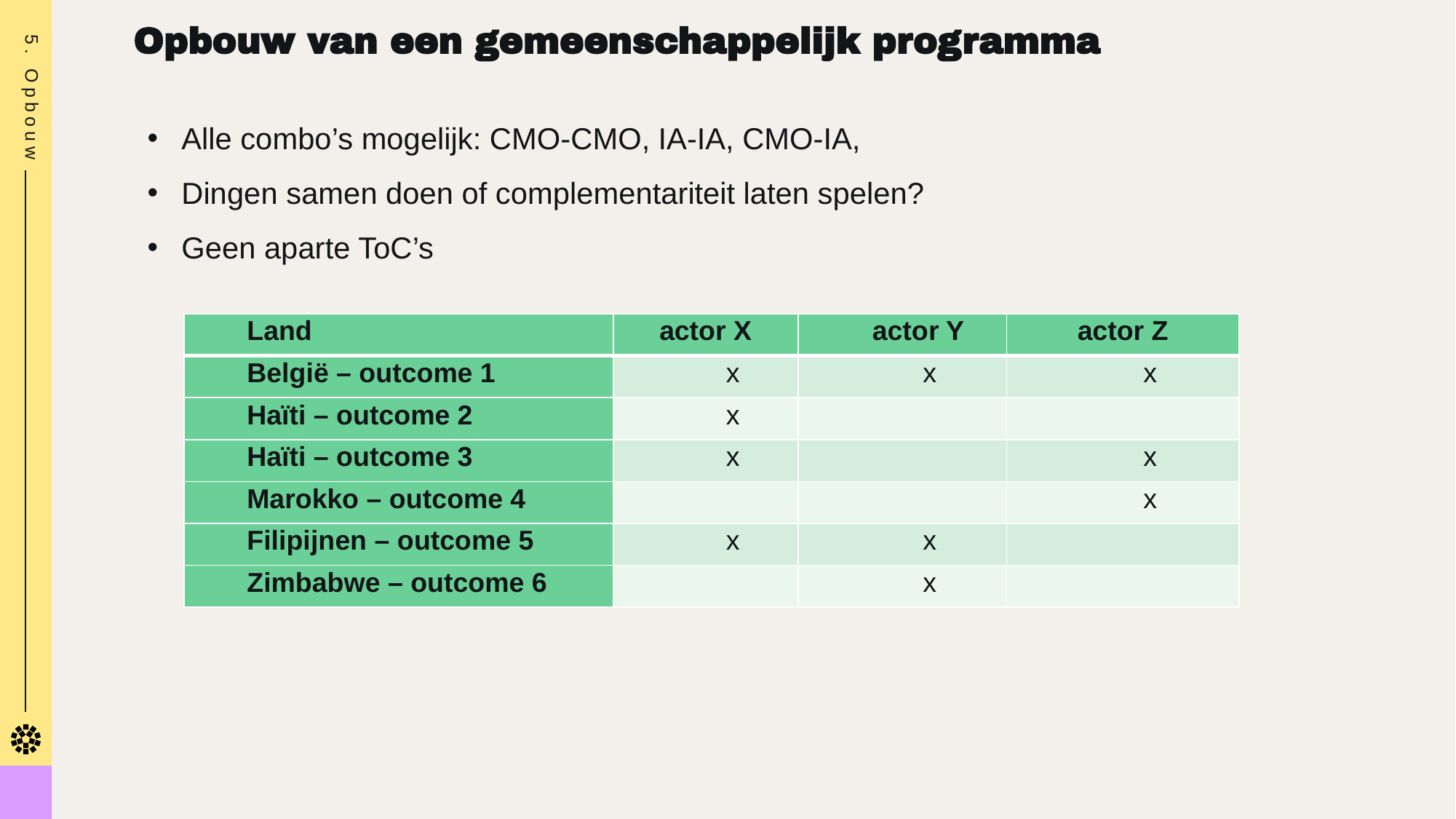

5. Opbouw
Opbouw van een gemeenschappelijk programma
Alle combo’s mogelijk: CMO-CMO, IA-IA, CMO-IA,
Dingen samen doen of complementariteit laten spelen?
Geen aparte ToC’s
| Land | actor X | actor Y | actor Z |
| --- | --- | --- | --- |
| België – outcome 1 | x | x | x |
| Haïti – outcome 2 | x |  |  |
| Haïti – outcome 3 | x |  | x |
| Marokko – outcome 4 |  |  | x |
| Filipijnen – outcome 5 | x | x |  |
| Zimbabwe – outcome 6 |  | x |  |